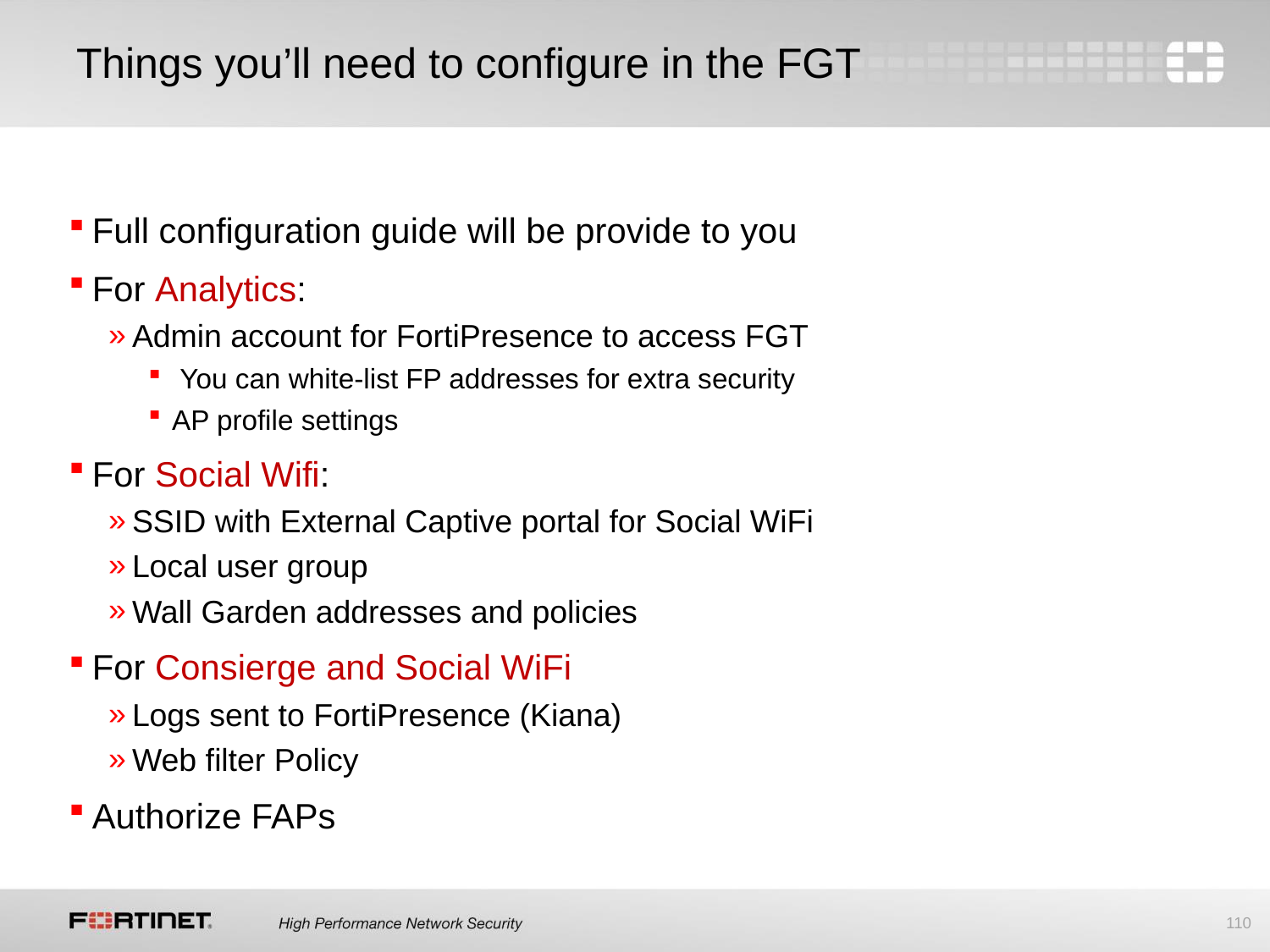

# Things you’ll need to configure in the FGT
Full configuration guide will be provide to you
For Analytics:
Admin account for FortiPresence to access FGT
 You can white-list FP addresses for extra security
AP profile settings
For Social Wifi:
SSID with External Captive portal for Social WiFi
Local user group
Wall Garden addresses and policies
For Consierge and Social WiFi
Logs sent to FortiPresence (Kiana)
Web filter Policy
Authorize FAPs